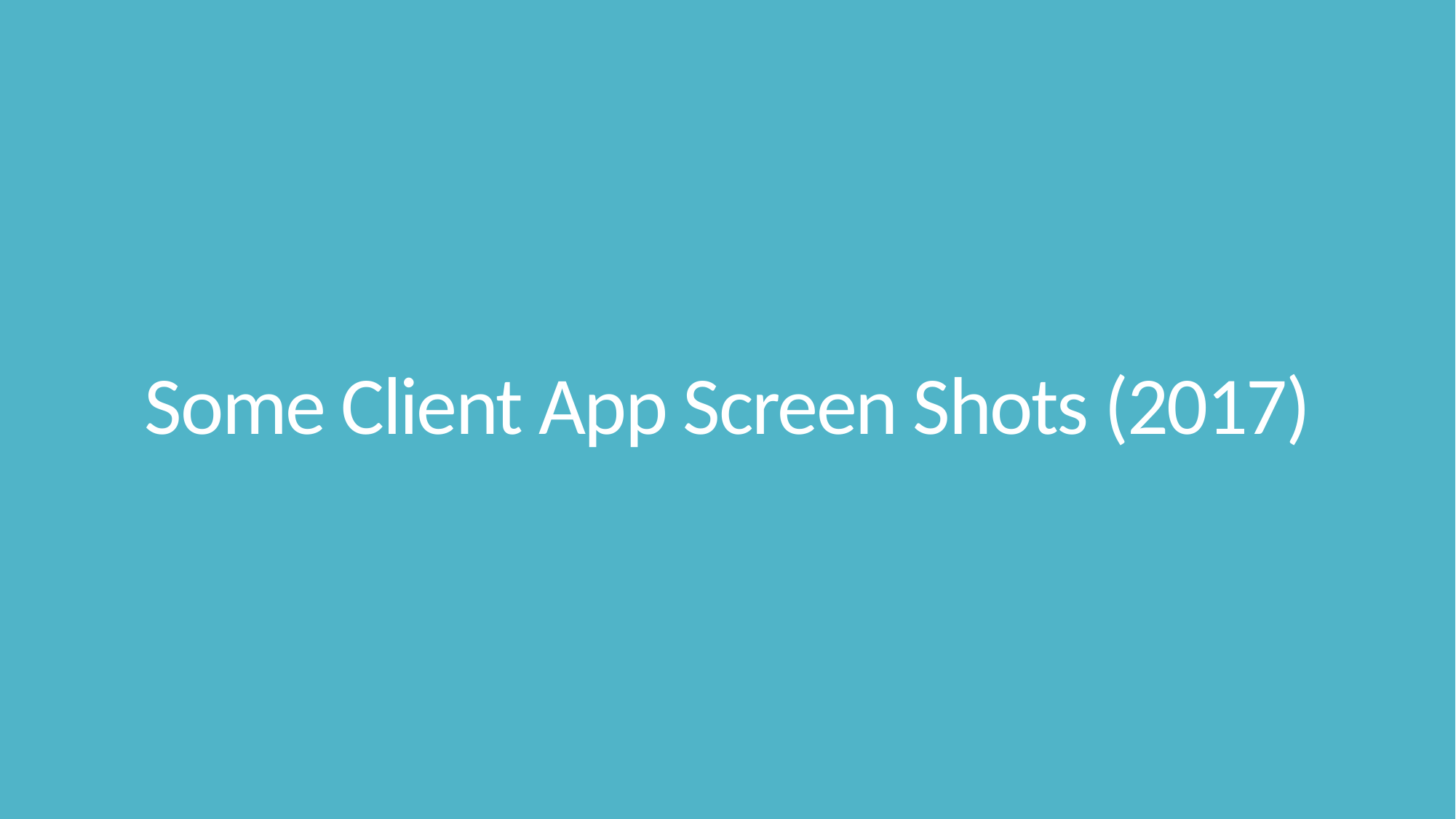

# Some Client App Screen Shots (2017)